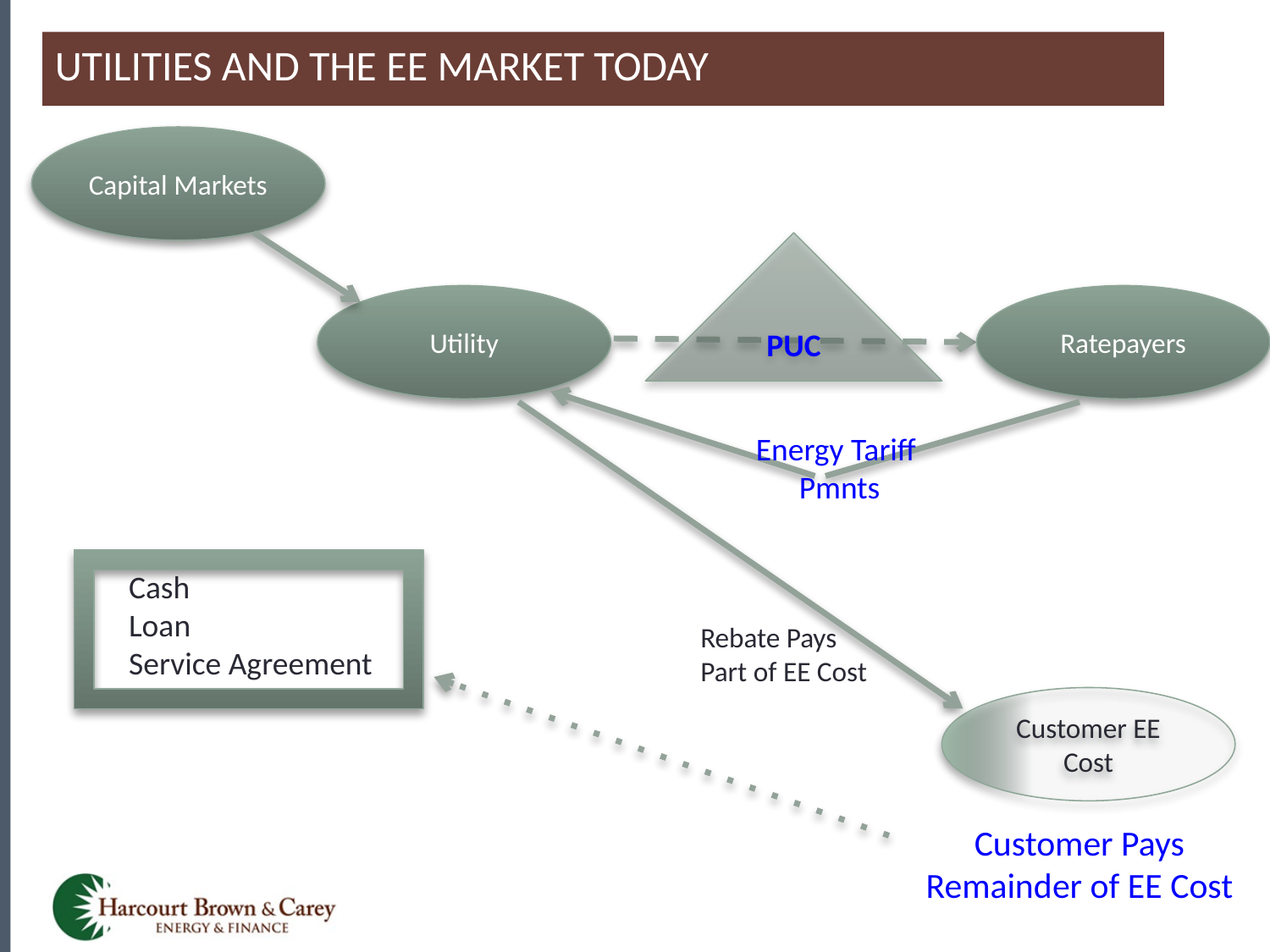

Utilities and The EE Market Today
Capital Markets
PUC
Utility
Ratepayers
Energy Tariff  Pmnts
Rebate Pays Part of EE Cost
Customer EE Cost

Cash
Loan
Service Agreement
Customer Pays Remainder of EE Cost